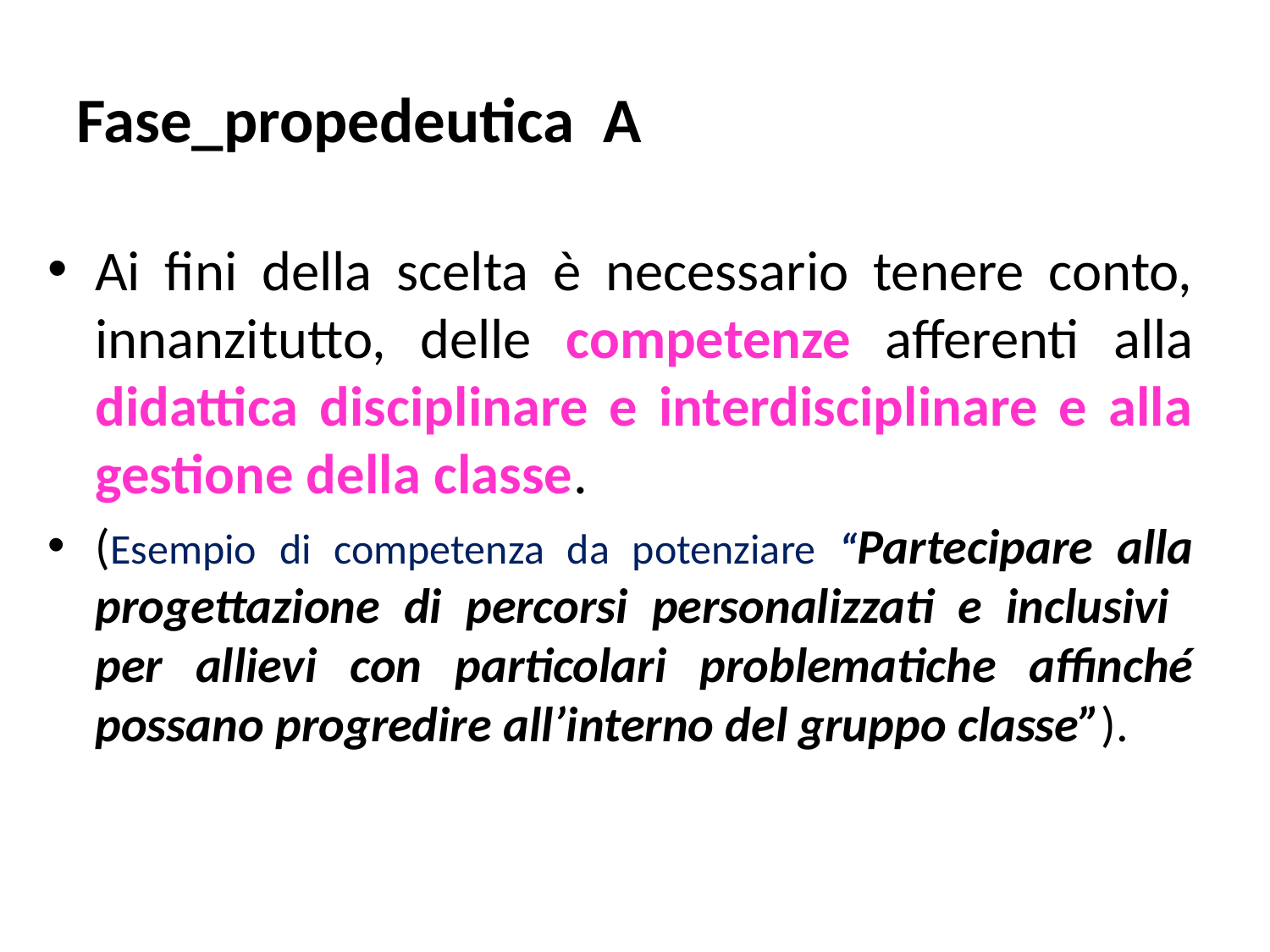

# Fase_propedeutica  A
Ai fini della scelta è necessario tenere conto, innanzitutto, delle competenze afferenti alla didattica disciplinare e interdisciplinare e alla gestione della classe.
(Esempio di competenza da potenziare “Partecipare alla progettazione di percorsi personalizzati e inclusivi  per allievi con particolari problematiche affinché possano progredire all’interno del gruppo classe”).